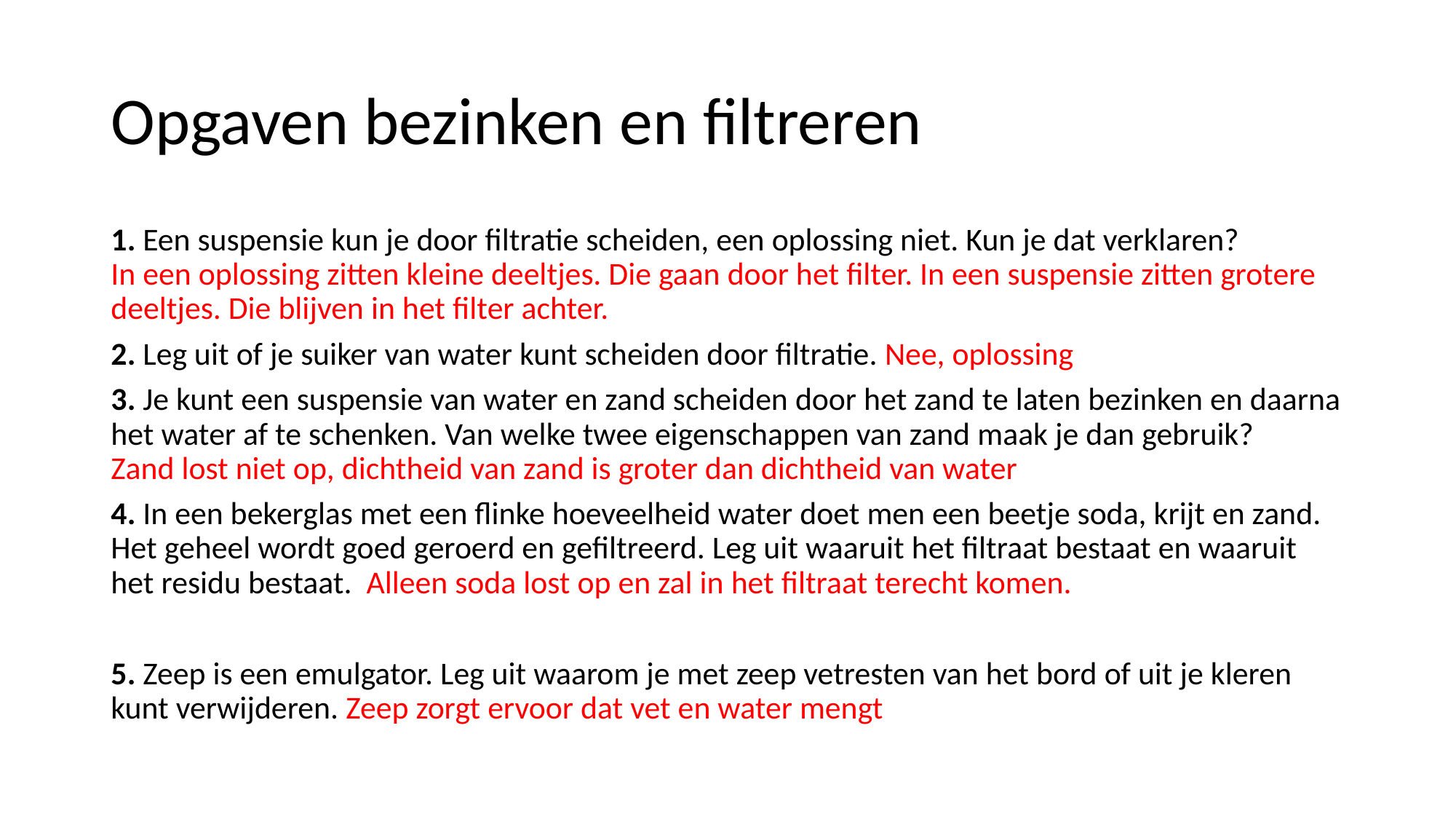

# Opgaven bezinken en filtreren
1. Een suspensie kun je door filtratie scheiden, een oplossing niet. Kun je dat verklaren?
In een oplossing zitten kleine deeltjes. Die gaan door het filter. In een suspensie zitten grotere deeltjes. Die blijven in het filter achter.
2. Leg uit of je suiker van water kunt scheiden door filtratie. Nee, oplossing
3. Je kunt een suspensie van water en zand scheiden door het zand te laten bezinken en daarna het water af te schenken. Van welke twee eigenschappen van zand maak je dan gebruik?
Zand lost niet op, dichtheid van zand is groter dan dichtheid van water
4. In een bekerglas met een flinke hoeveelheid water doet men een beetje soda, krijt en zand. Het geheel wordt goed geroerd en gefiltreerd. Leg uit waaruit het filtraat bestaat en waaruit het residu bestaat.  Alleen soda lost op en zal in het filtraat terecht komen.

5. Zeep is een emulgator. Leg uit waarom je met zeep vetresten van het bord of uit je kleren kunt verwijderen. Zeep zorgt ervoor dat vet en water mengt